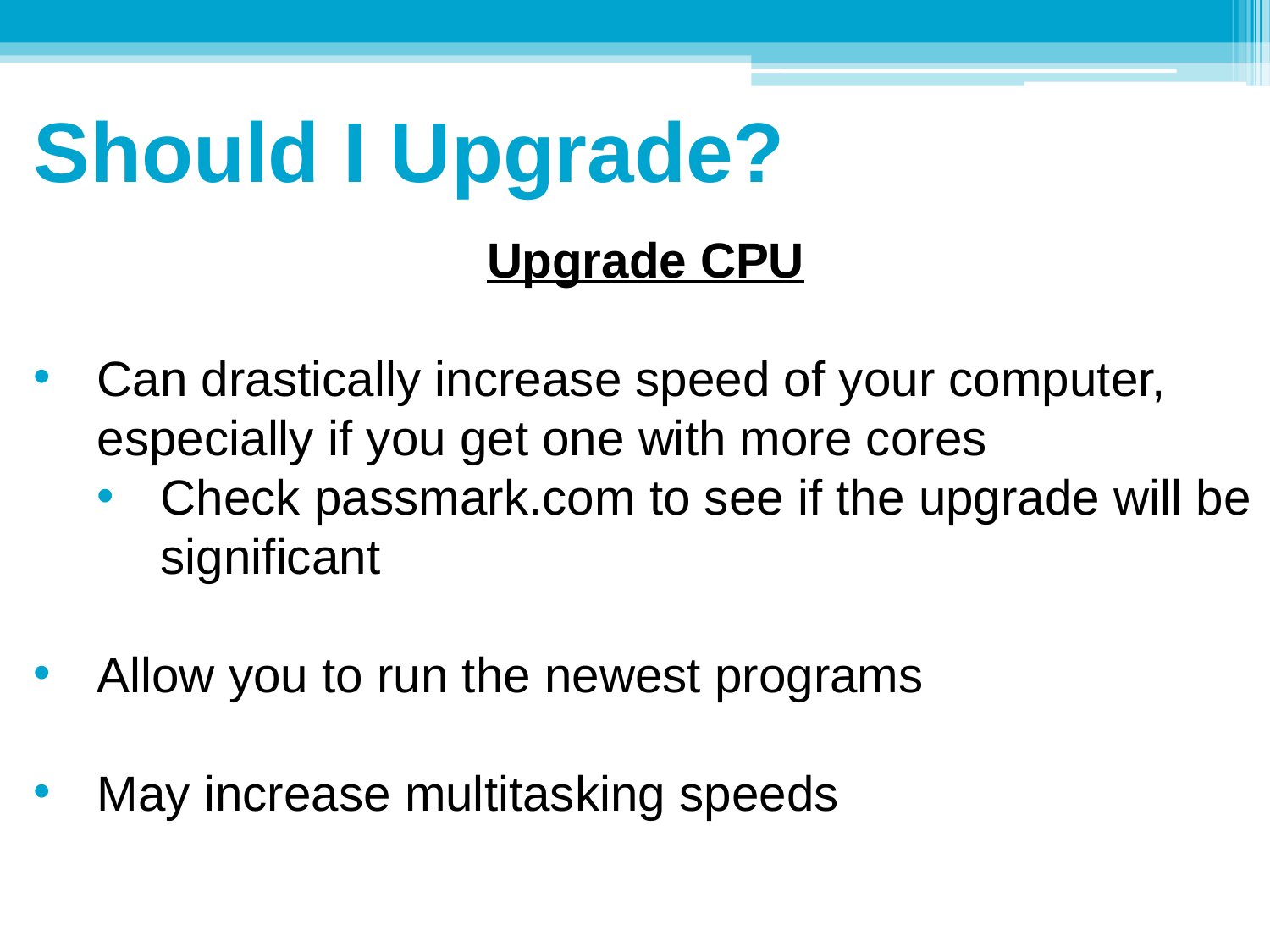

# Should I Upgrade?

Upgrade CPU

Can drastically increase speed of your computer, especially if you get one with more cores
Check passmark.com to see if the upgrade will be significant

Allow you to run the newest programs

May increase multitasking speeds